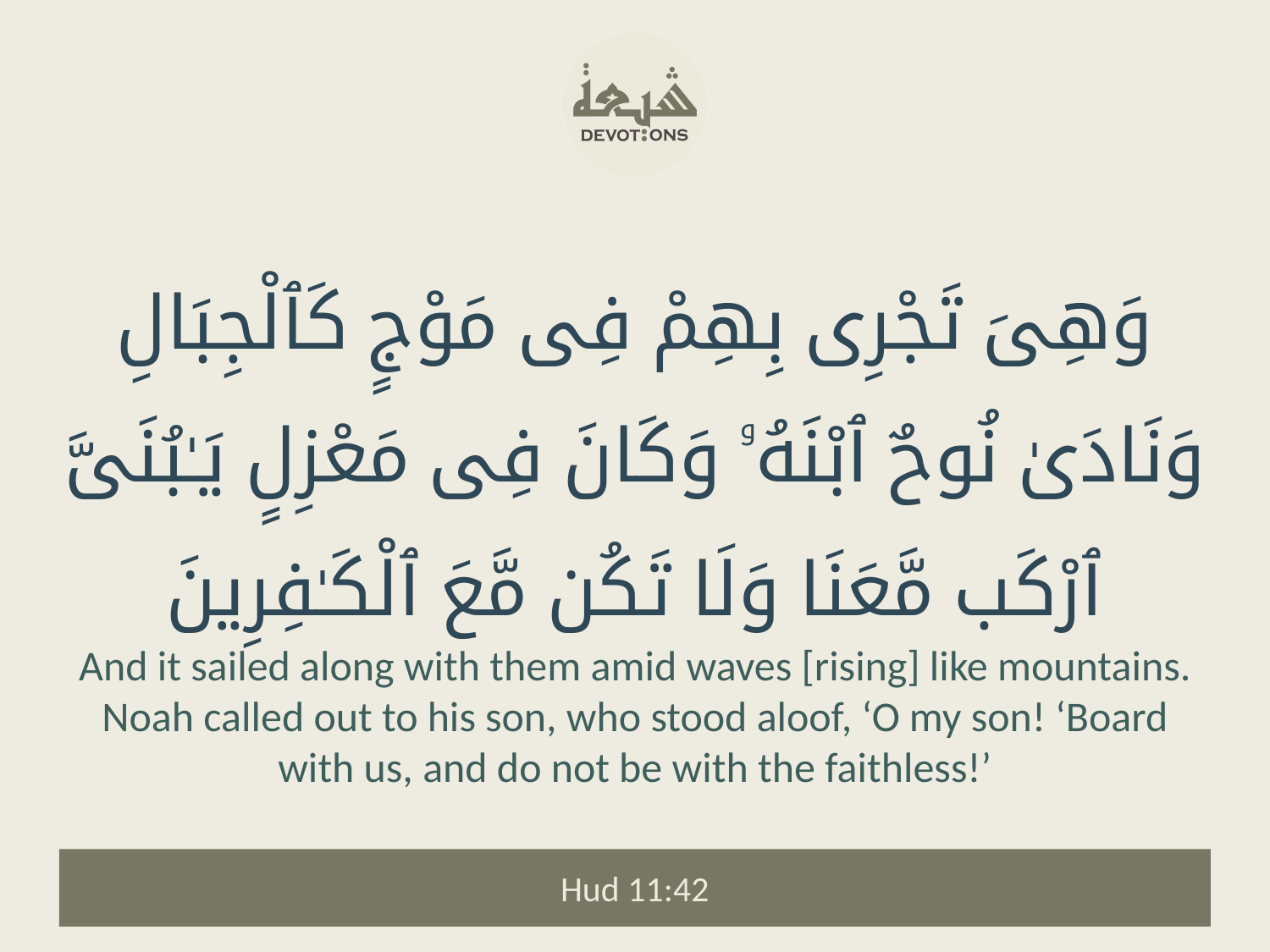

وَهِىَ تَجْرِى بِهِمْ فِى مَوْجٍ كَٱلْجِبَالِ وَنَادَىٰ نُوحٌ ٱبْنَهُۥ وَكَانَ فِى مَعْزِلٍ يَـٰبُنَىَّ ٱرْكَب مَّعَنَا وَلَا تَكُن مَّعَ ٱلْكَـٰفِرِينَ
And it sailed along with them amid waves [rising] like mountains. Noah called out to his son, who stood aloof, ‘O my son! ‘Board with us, and do not be with the faithless!’
Hud 11:42